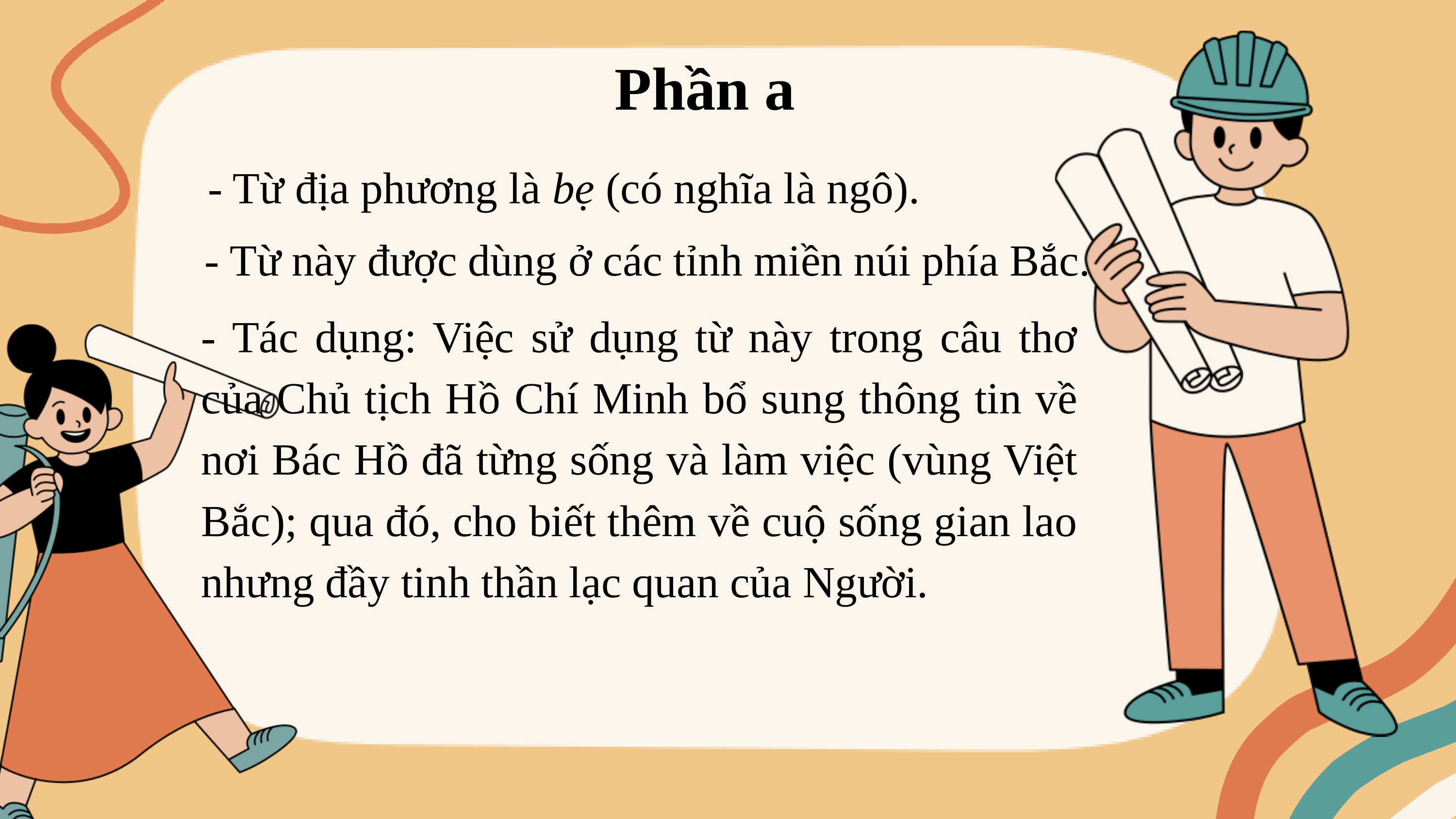

Phần a
- Từ địa phương là bẹ (có nghĩa là ngô).
- Từ này được dùng ở các tỉnh miền núi phía Bắc.
- Tác dụng: Việc sử dụng từ này trong câu thơ của Chủ tịch Hồ Chí Minh bổ sung thông tin về nơi Bác Hồ đã từng sống và làm việc (vùng Việt Bắc); qua đó, cho biết thêm về cuộ sống gian lao nhưng đầy tinh thần lạc quan của Người.